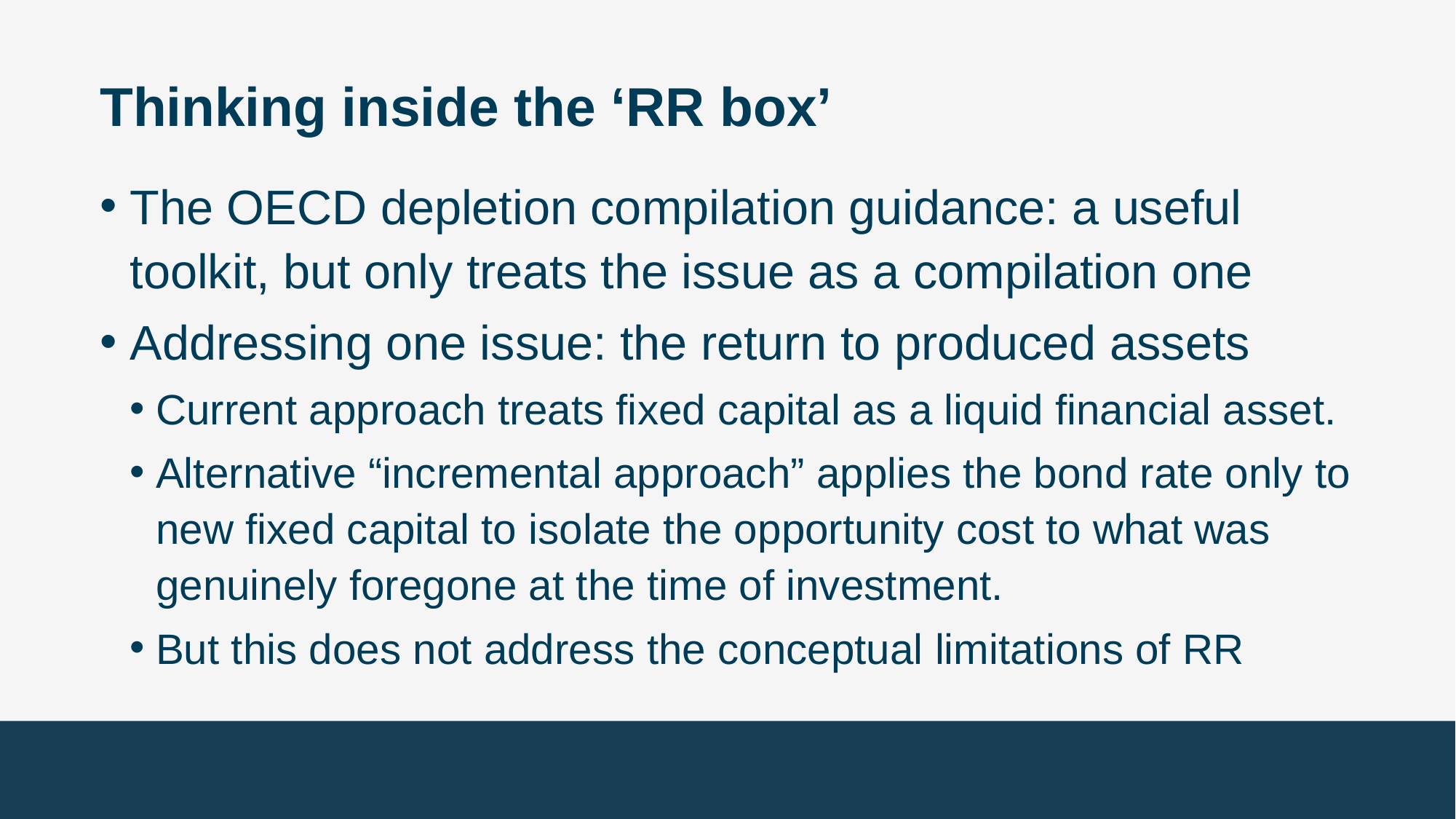

# Thinking inside the ‘RR box’
The OECD depletion compilation guidance: a useful toolkit, but only treats the issue as a compilation one
Addressing one issue: the return to produced assets
Current approach treats fixed capital as a liquid financial asset.
Alternative “incremental approach” applies the bond rate only to new fixed capital to isolate the opportunity cost to what was genuinely foregone at the time of investment.
But this does not address the conceptual limitations of RR